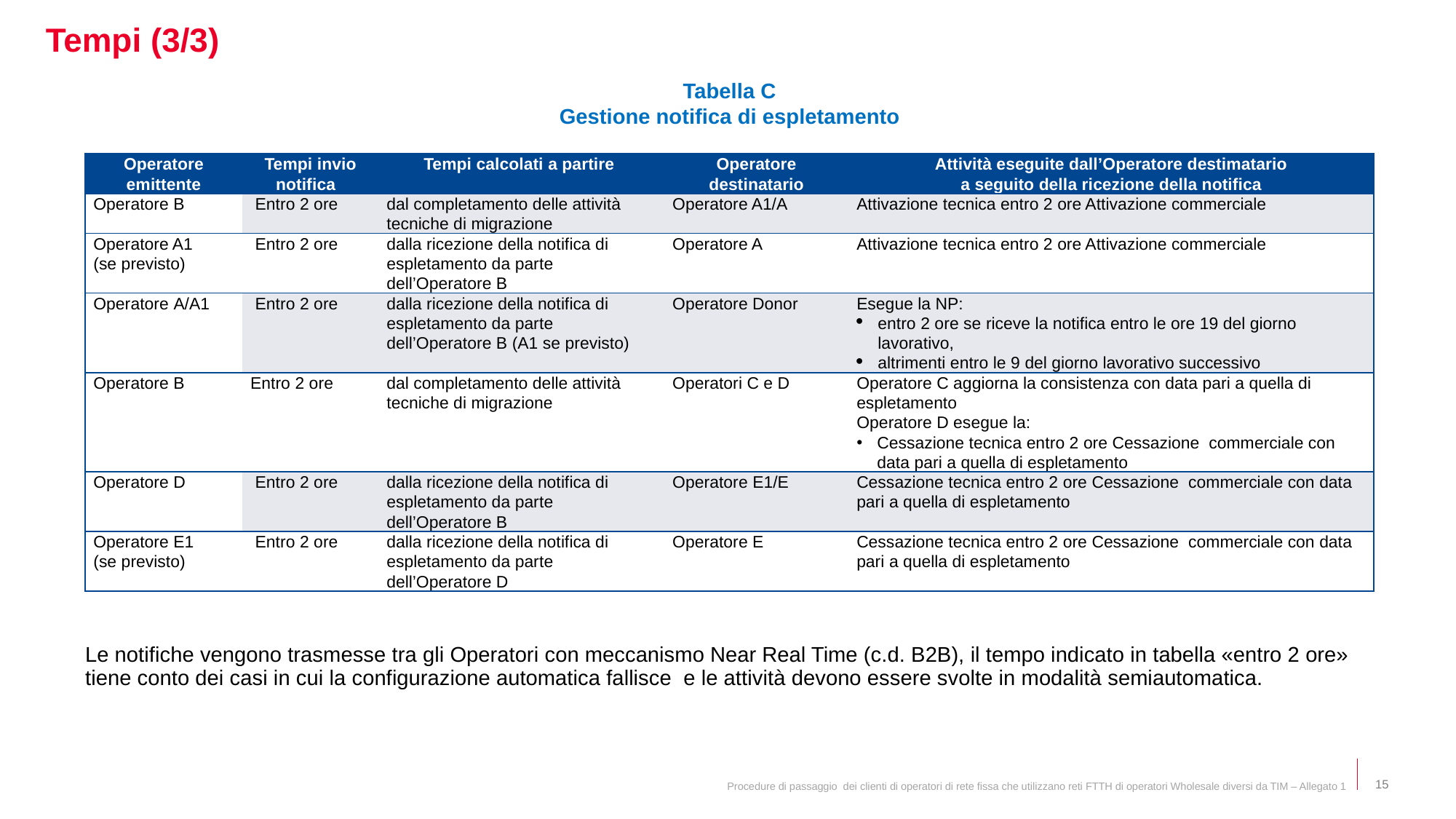

Tempi (3/3)
Tabella C
Gestione notifica di espletamento
| Operatore emittente | Tempi invio notifica | Tempi calcolati a partire | Operatore destinatario | Attività eseguite dall’Operatore destimatario a seguito della ricezione della notifica |
| --- | --- | --- | --- | --- |
| Operatore B | Entro 2 ore | dal completamento delle attività tecniche di migrazione | Operatore A1/A | Attivazione tecnica entro 2 ore Attivazione commerciale |
| Operatore A1 (se previsto) | Entro 2 ore | dalla ricezione della notifica di espletamento da parte dell’Operatore B | Operatore A | Attivazione tecnica entro 2 ore Attivazione commerciale |
| Operatore A/A1 | Entro 2 ore | dalla ricezione della notifica di espletamento da parte dell’Operatore B (A1 se previsto) | Operatore Donor | Esegue la NP: entro 2 ore se riceve la notifica entro le ore 19 del giorno lavorativo, altrimenti entro le 9 del giorno lavorativo successivo |
| Operatore B | Entro 2 ore | dal completamento delle attività tecniche di migrazione | Operatori C e D | Operatore C aggiorna la consistenza con data pari a quella di espletamento Operatore D esegue la: Cessazione tecnica entro 2 ore Cessazione commerciale con data pari a quella di espletamento |
| Operatore D | Entro 2 ore | dalla ricezione della notifica di espletamento da parte dell’Operatore B | Operatore E1/E | Cessazione tecnica entro 2 ore Cessazione commerciale con data pari a quella di espletamento |
| Operatore E1 (se previsto) | Entro 2 ore | dalla ricezione della notifica di espletamento da parte dell’Operatore D | Operatore E | Cessazione tecnica entro 2 ore Cessazione commerciale con data pari a quella di espletamento |
Le notifiche vengono trasmesse tra gli Operatori con meccanismo Near Real Time (c.d. B2B), il tempo indicato in tabella «entro 2 ore» tiene conto dei casi in cui la configurazione automatica fallisce  e le attività devono essere svolte in modalità semiautomatica.